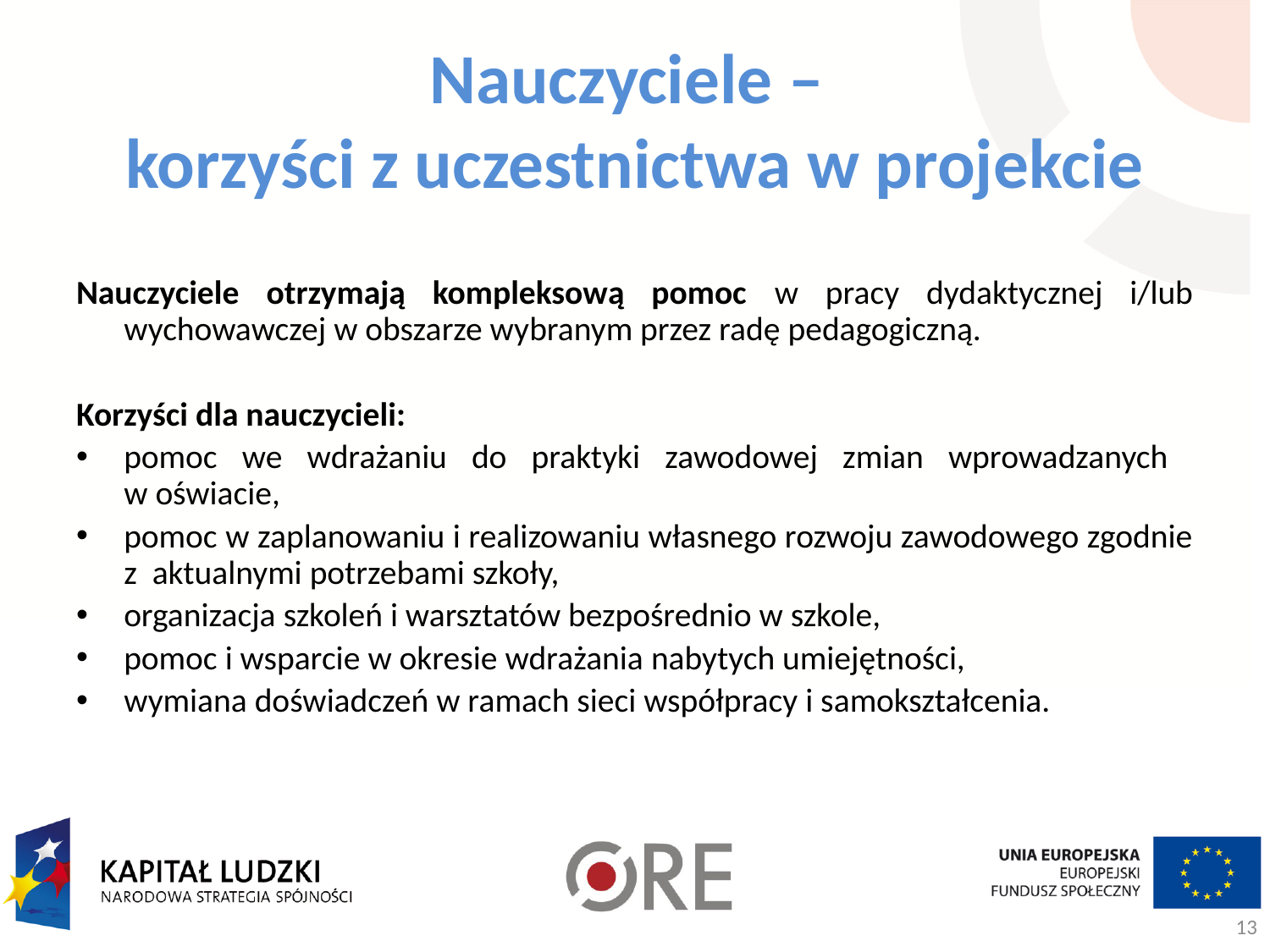

Nauczyciele otrzymają kompleksową pomoc w pracy dydaktycznej i/lub wychowawczej w obszarze wybranym przez radę pedagogiczną.

Korzyści dla nauczycieli:
pomoc we wdrażaniu do praktyki zawodowej zmian wprowadzanych
w oświacie,
pomoc w zaplanowaniu i realizowaniu własnego rozwoju zawodowego zgodnie z  aktualnymi potrzebami szkoły,
organizacja szkoleń i warsztatów bezpośrednio w szkole,
pomoc i wsparcie w okresie wdrażania nabytych umiejętności,
wymiana doświadczeń w ramach sieci współpracy i samokształcenia.

Nauczyciele –
korzyści z uczestnictwa w projekcie
13